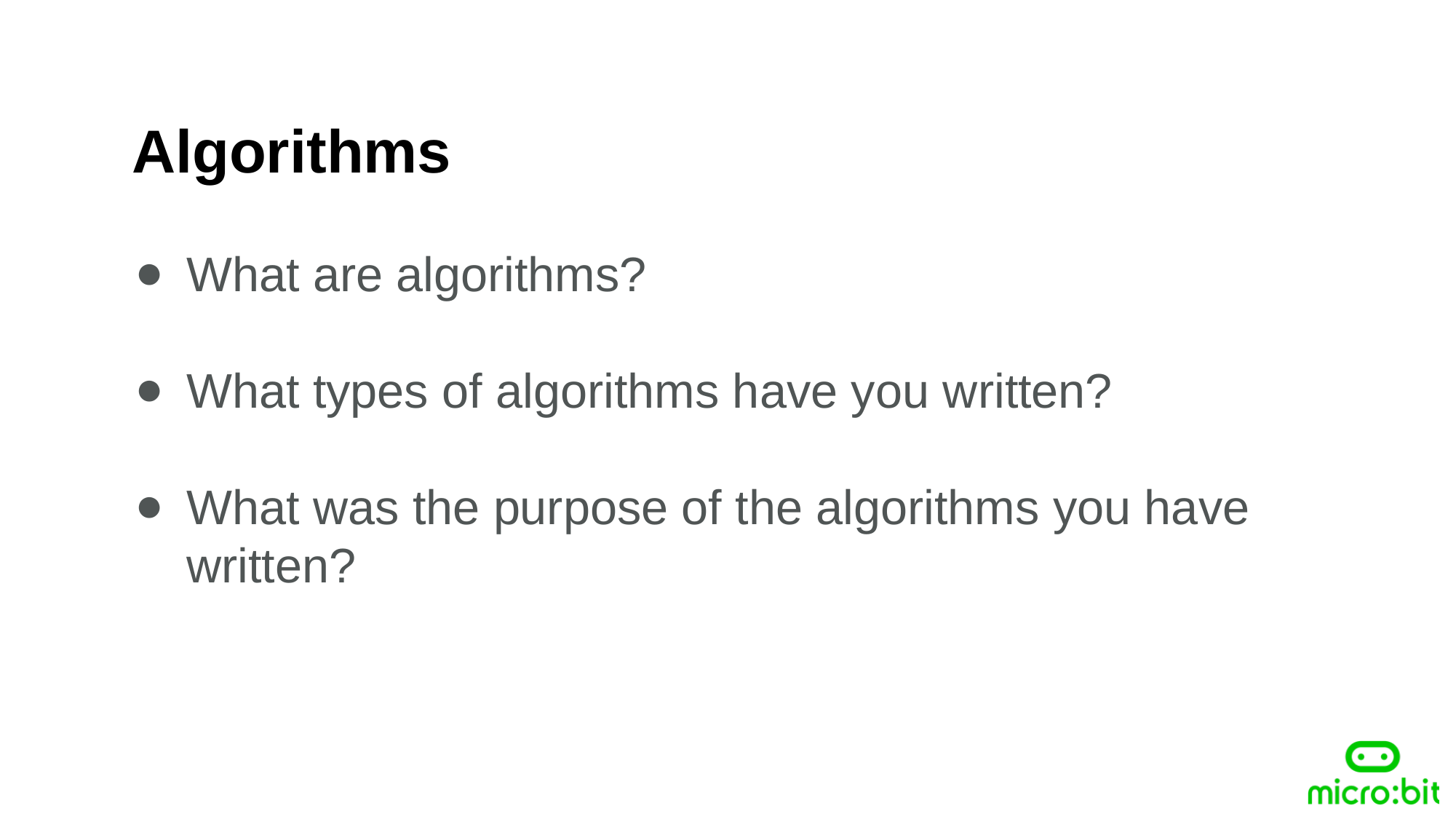

Algorithms

What are algorithms?

What types of algorithms have you written?

What was the purpose of the algorithms you have written?